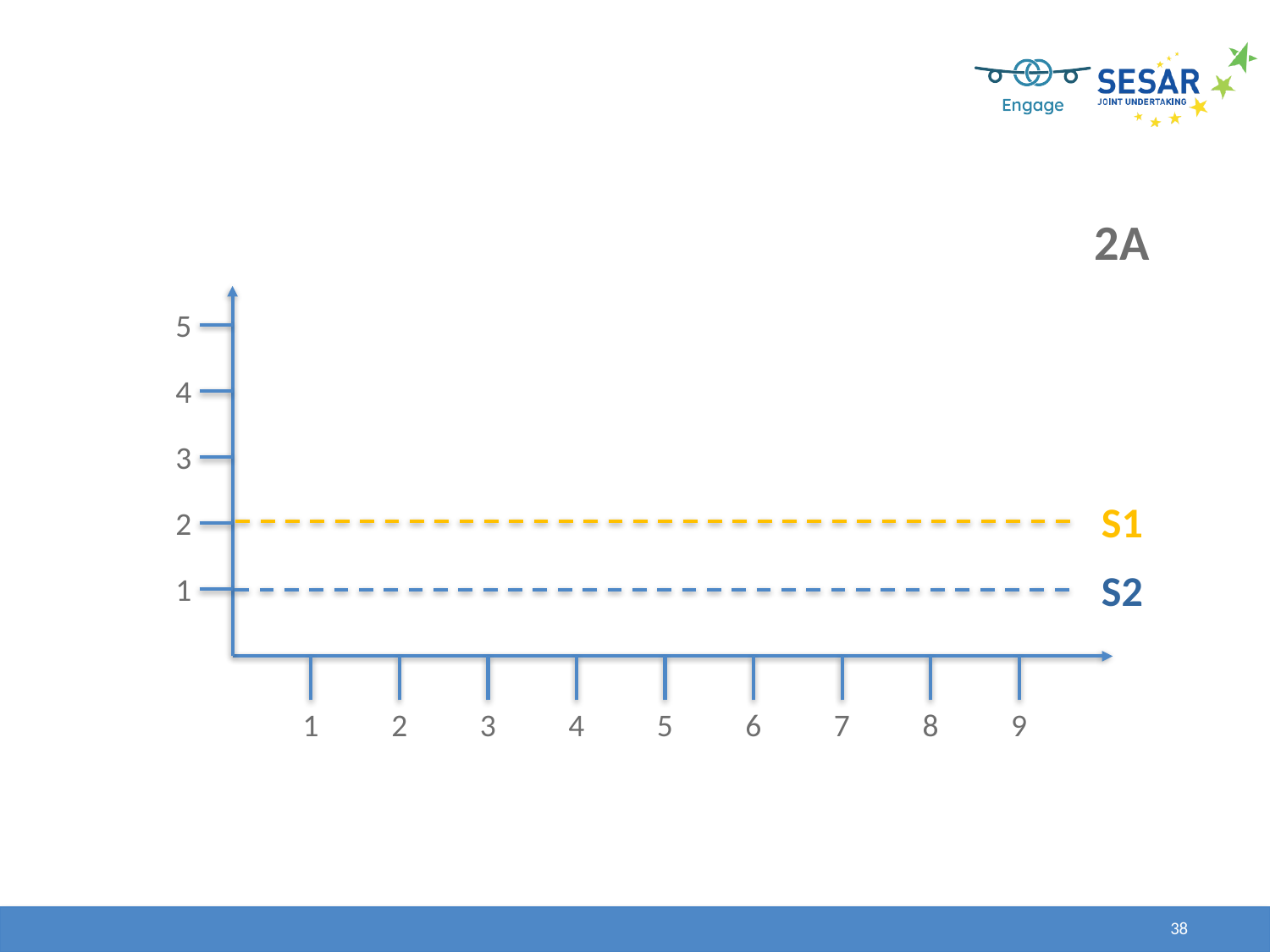

|  |  |
| --- | --- |
2A
5
4
3
S1
2
S2
1
1
2
3
4
5
6
7
8
9
38